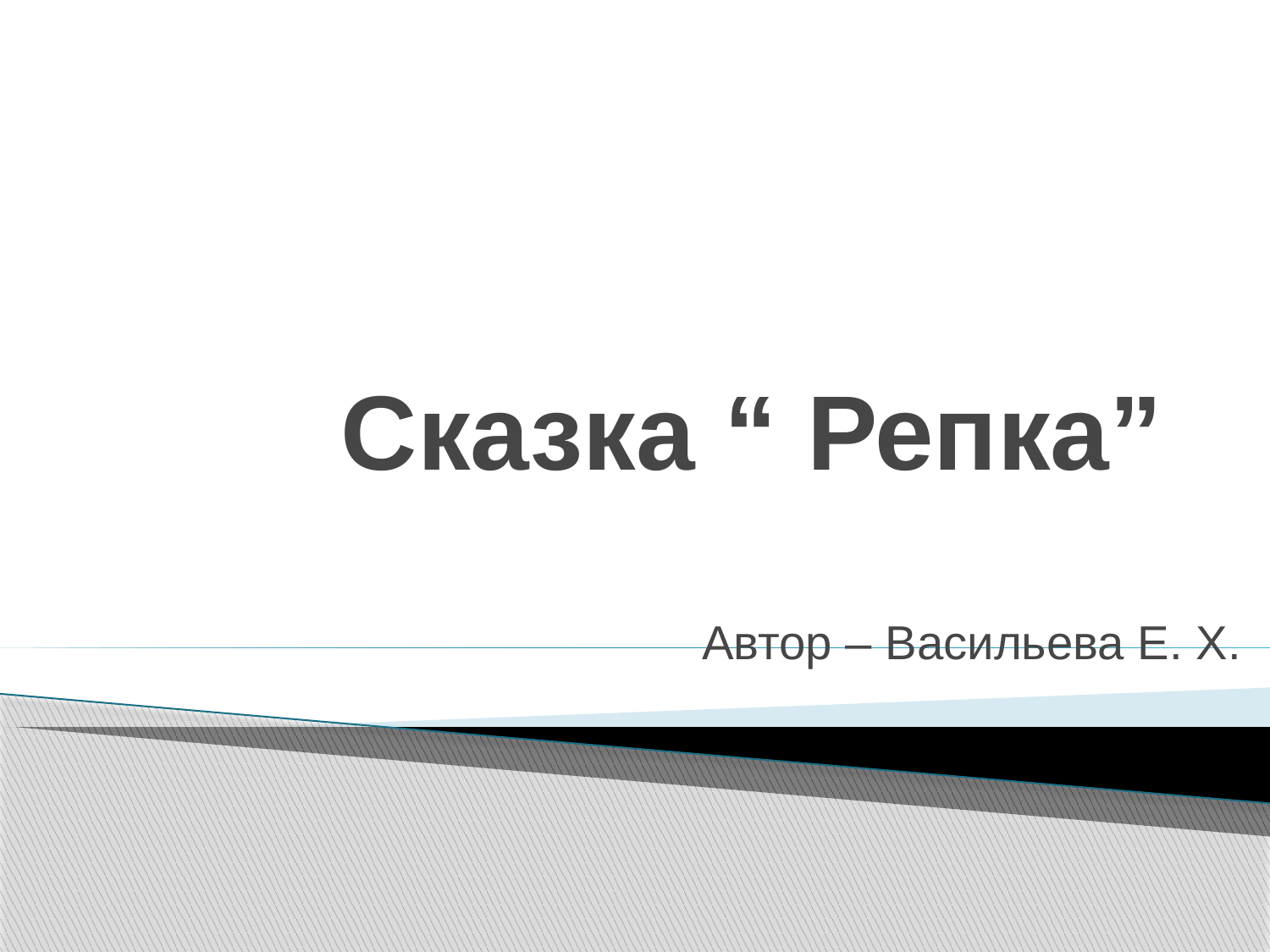

# Сказка “ Репка”
Автор – Васильева Е. Х.